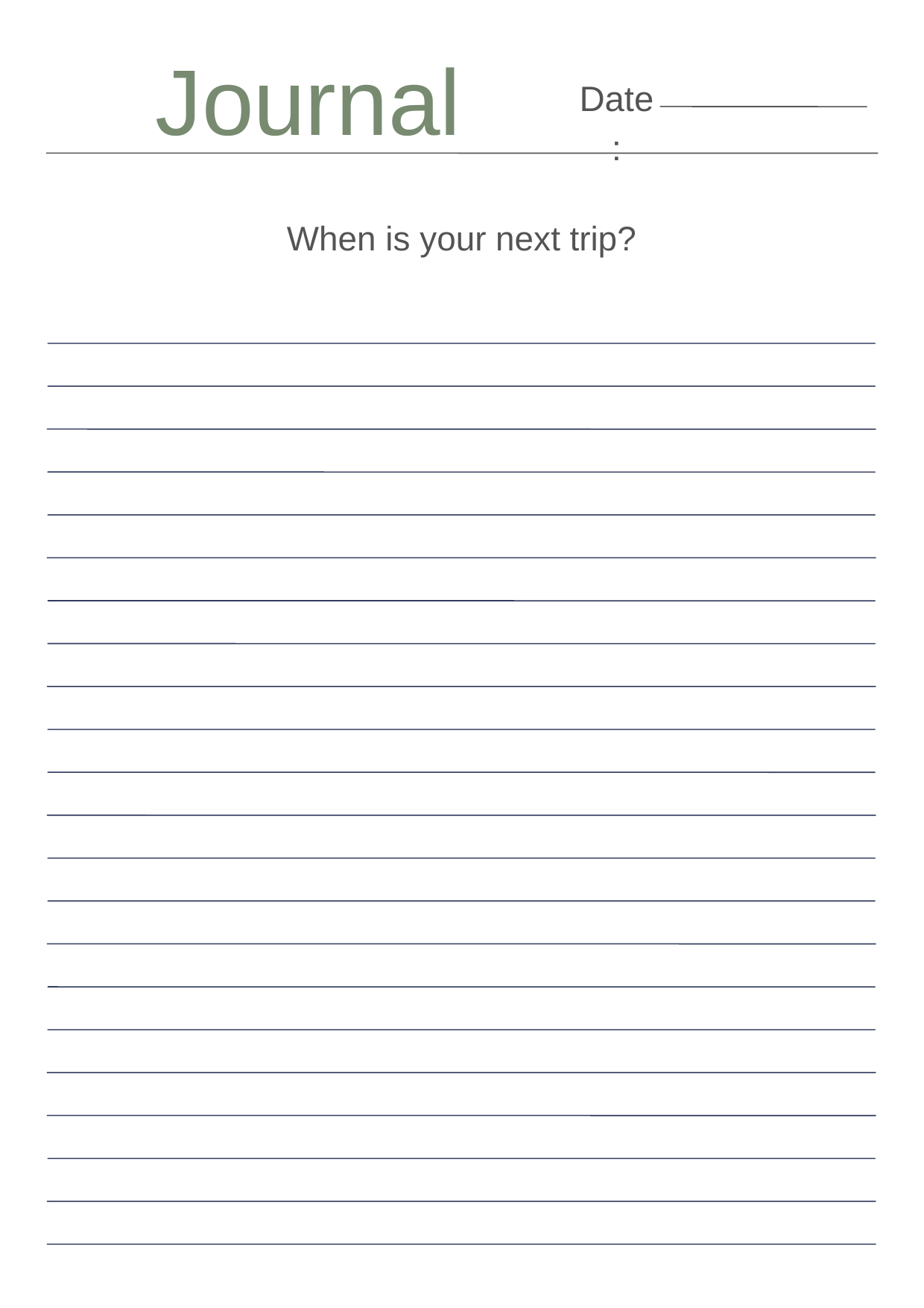

Journal
Date:

When is your next trip?